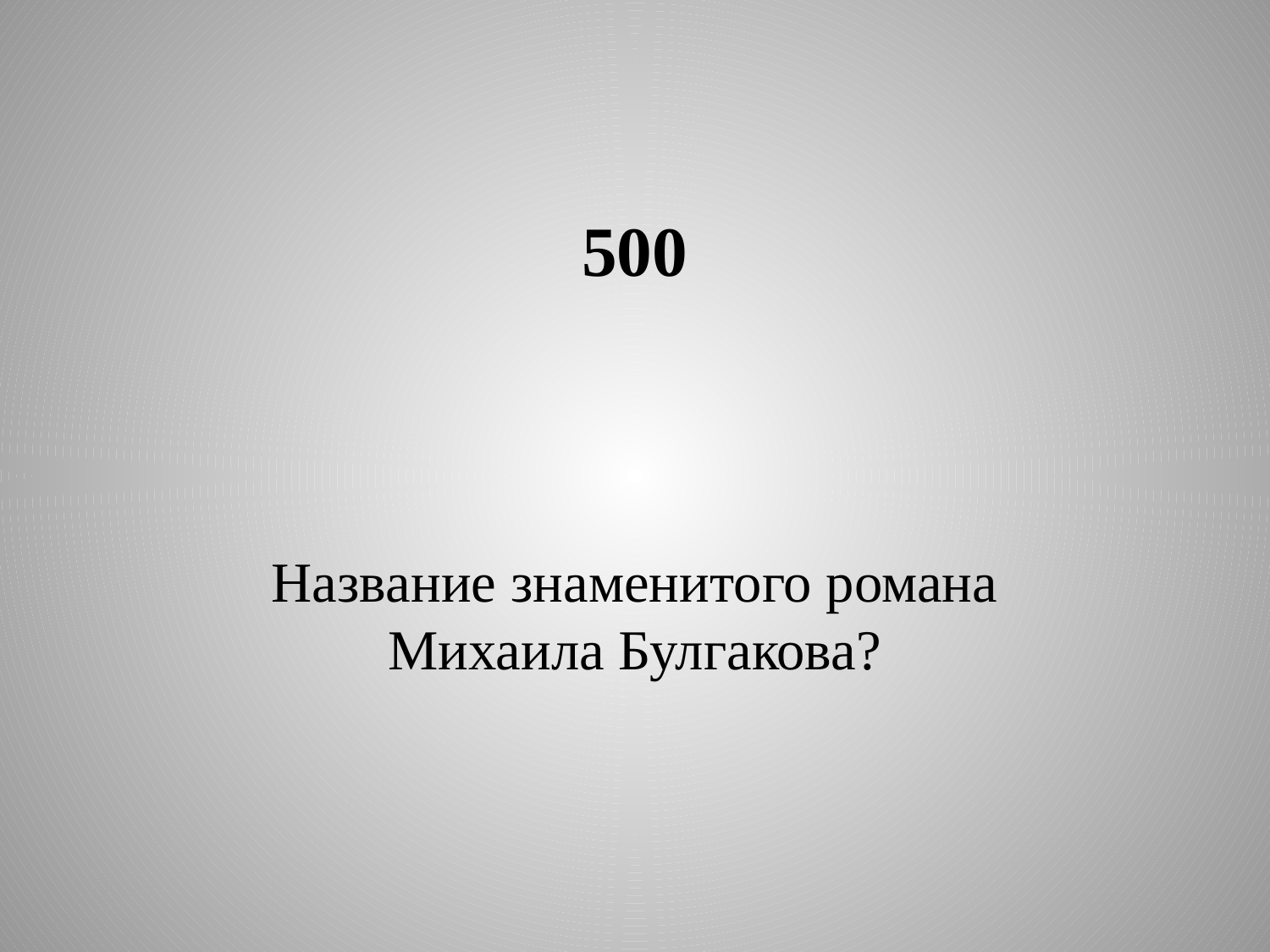

# 500

Название знаменитого романа Михаила Булгакова?